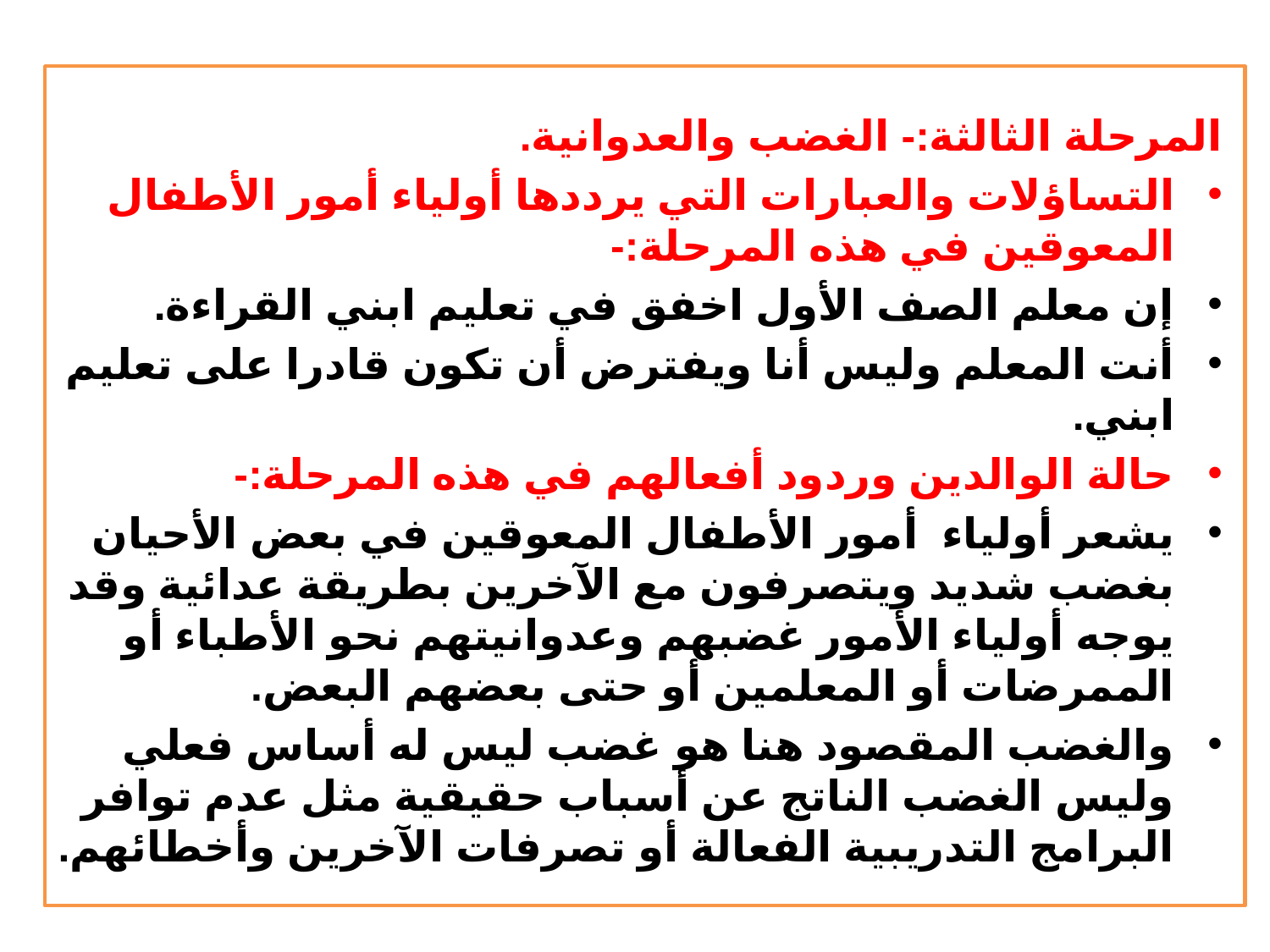

المرحلة الثالثة:- الغضب والعدوانية.
التساؤلات والعبارات التي يرددها أولياء أمور الأطفال المعوقين في هذه المرحلة:-
إن معلم الصف الأول اخفق في تعليم ابني القراءة.
أنت المعلم وليس أنا ويفترض أن تكون قادرا على تعليم ابني.
حالة الوالدين وردود أفعالهم في هذه المرحلة:-
يشعر أولياء  أمور الأطفال المعوقين في بعض الأحيان بغضب شديد ويتصرفون مع الآخرين بطريقة عدائية وقد يوجه أولياء الأمور غضبهم وعدوانيتهم نحو الأطباء أو الممرضات أو المعلمين أو حتى بعضهم البعض.
والغضب المقصود هنا هو غضب ليس له أساس فعلي وليس الغضب الناتج عن أسباب حقيقية مثل عدم توافر البرامج التدريبية الفعالة أو تصرفات الآخرين وأخطائهم.